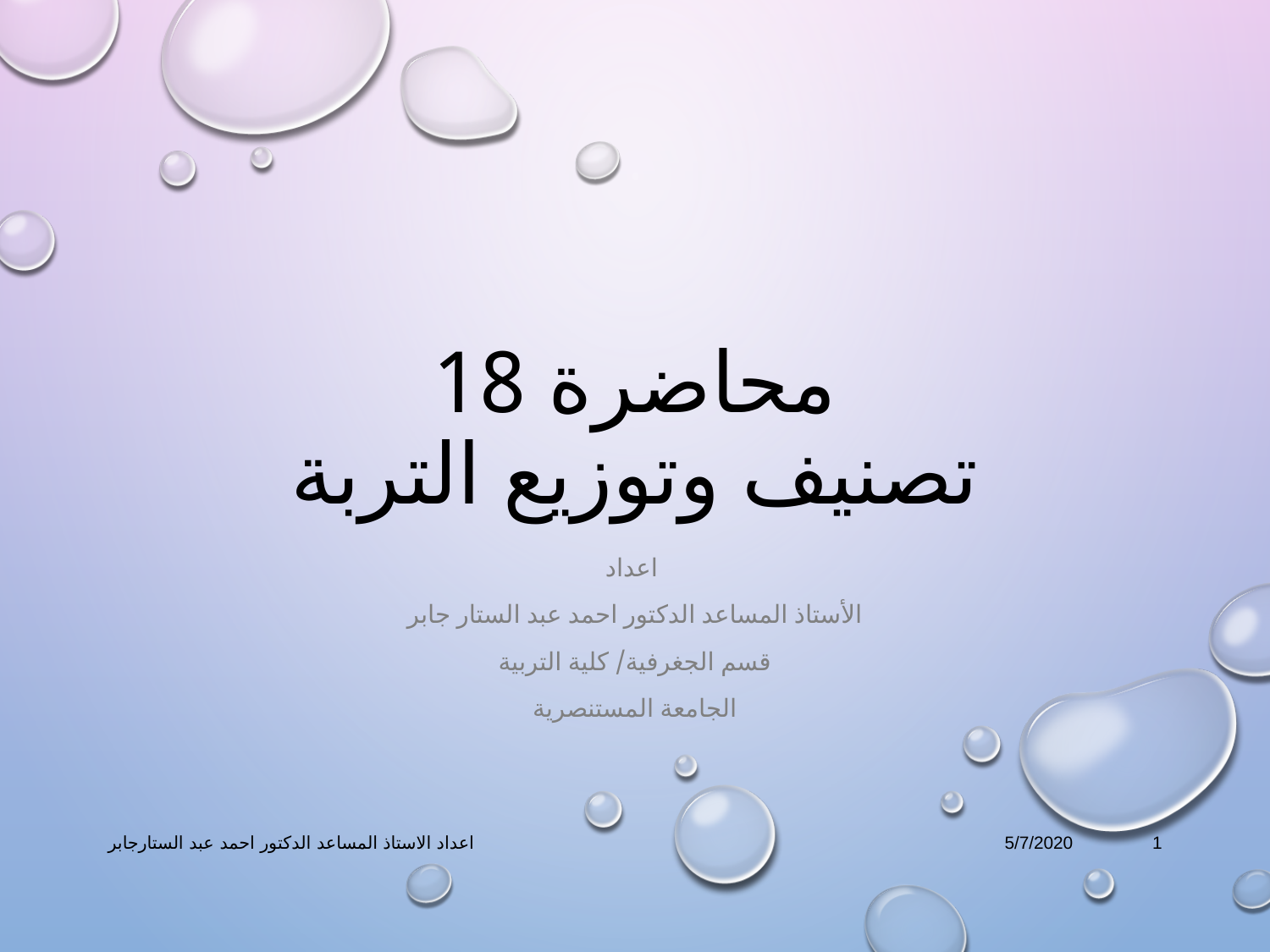

# محاضرة 18 تصنيف وتوزيع التربة
اعداد
الأستاذ المساعد الدكتور احمد عبد الستار جابر
قسم الجغرفية/ كلية التربية
الجامعة المستنصرية
اعداد الاستاذ المساعد الدكتور احمد عبد الستارجابر
5/7/2020
1